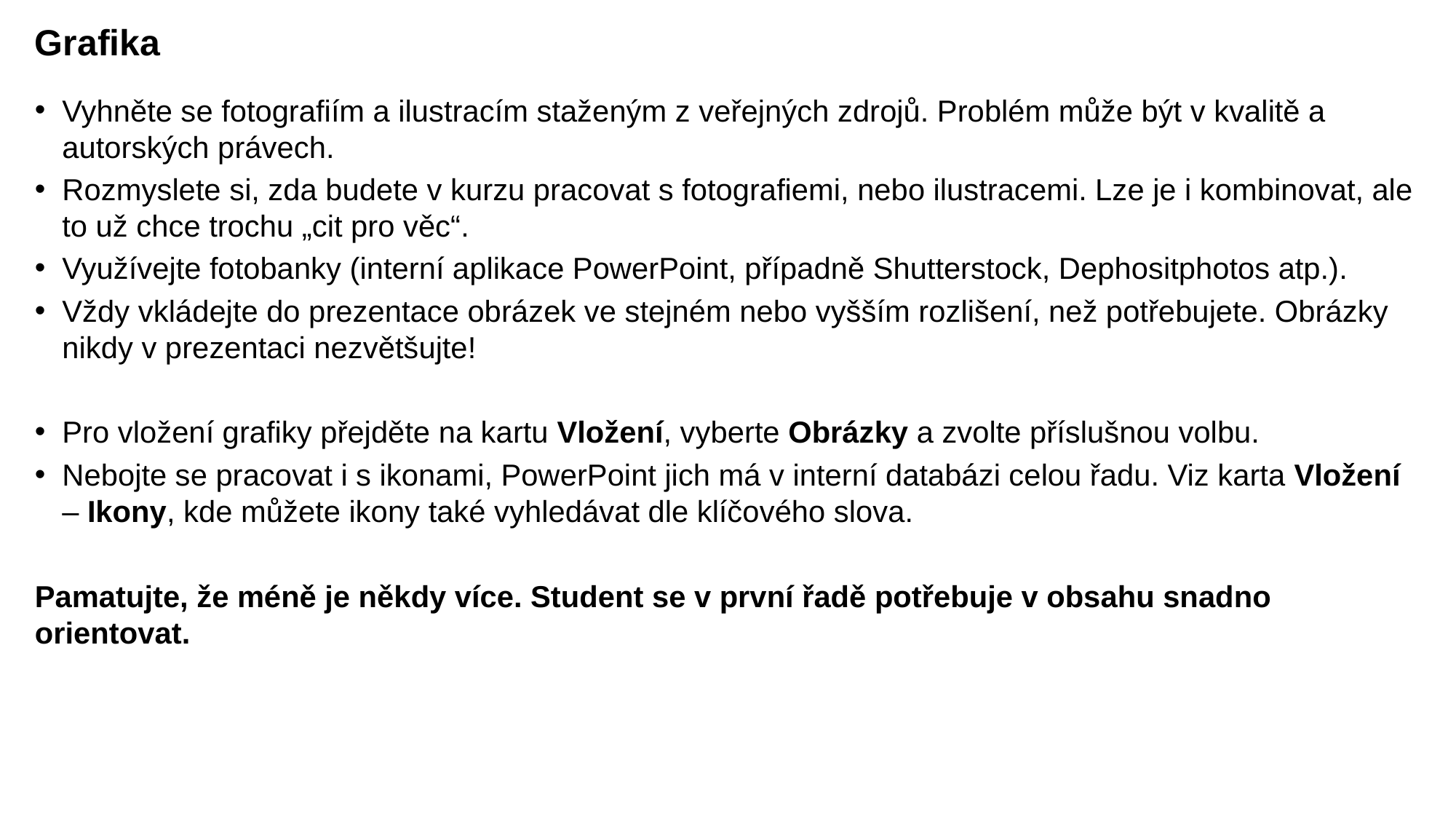

# Grafika

Vyhněte se fotografiím a ilustracím staženým z veřejných zdrojů. Problém může být v kvalitě a autorských právech.
Rozmyslete si, zda budete v kurzu pracovat s fotografiemi, nebo ilustracemi. Lze je i kombinovat, ale to už chce trochu „cit pro věc“.
Využívejte fotobanky (interní aplikace PowerPoint, případně Shutterstock, Dephositphotos atp.).
Vždy vkládejte do prezentace obrázek ve stejném nebo vyšším rozlišení, než potřebujete. Obrázky nikdy v prezentaci nezvětšujte!

Pro vložení grafiky přejděte na kartu Vložení, vyberte Obrázky a zvolte příslušnou volbu.
Nebojte se pracovat i s ikonami, PowerPoint jich má v interní databázi celou řadu. Viz karta Vložení – Ikony, kde můžete ikony také vyhledávat dle klíčového slova.

Pamatujte, že méně je někdy více. Student se v první řadě potřebuje v obsahu snadno orientovat.